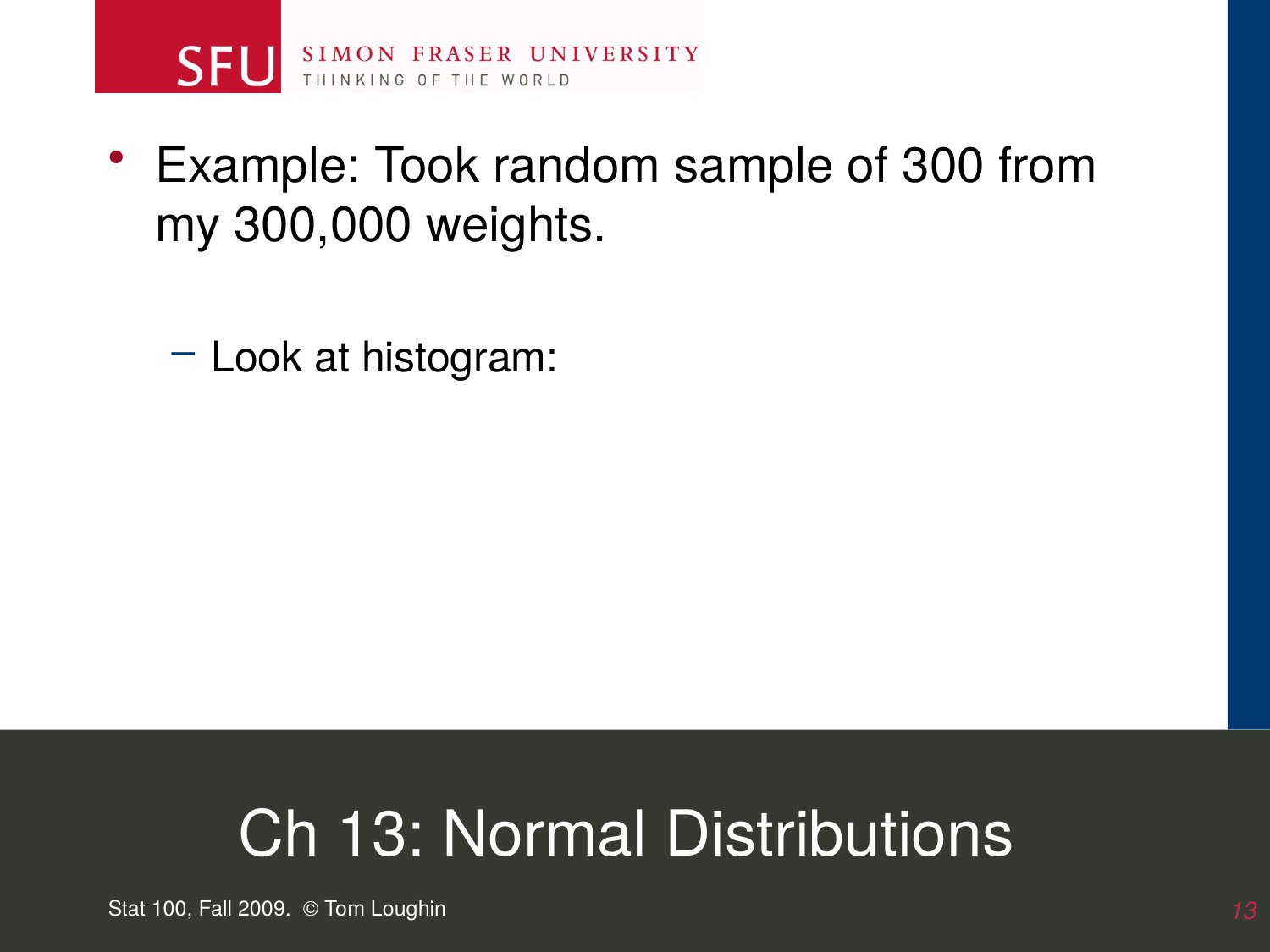

Example: Took random sample of 300 from my 300,000 weights.

Look at histogram:

# Ch 13: Normal Distributions
Stat 100, Fall 2009.  © Tom Loughin
13